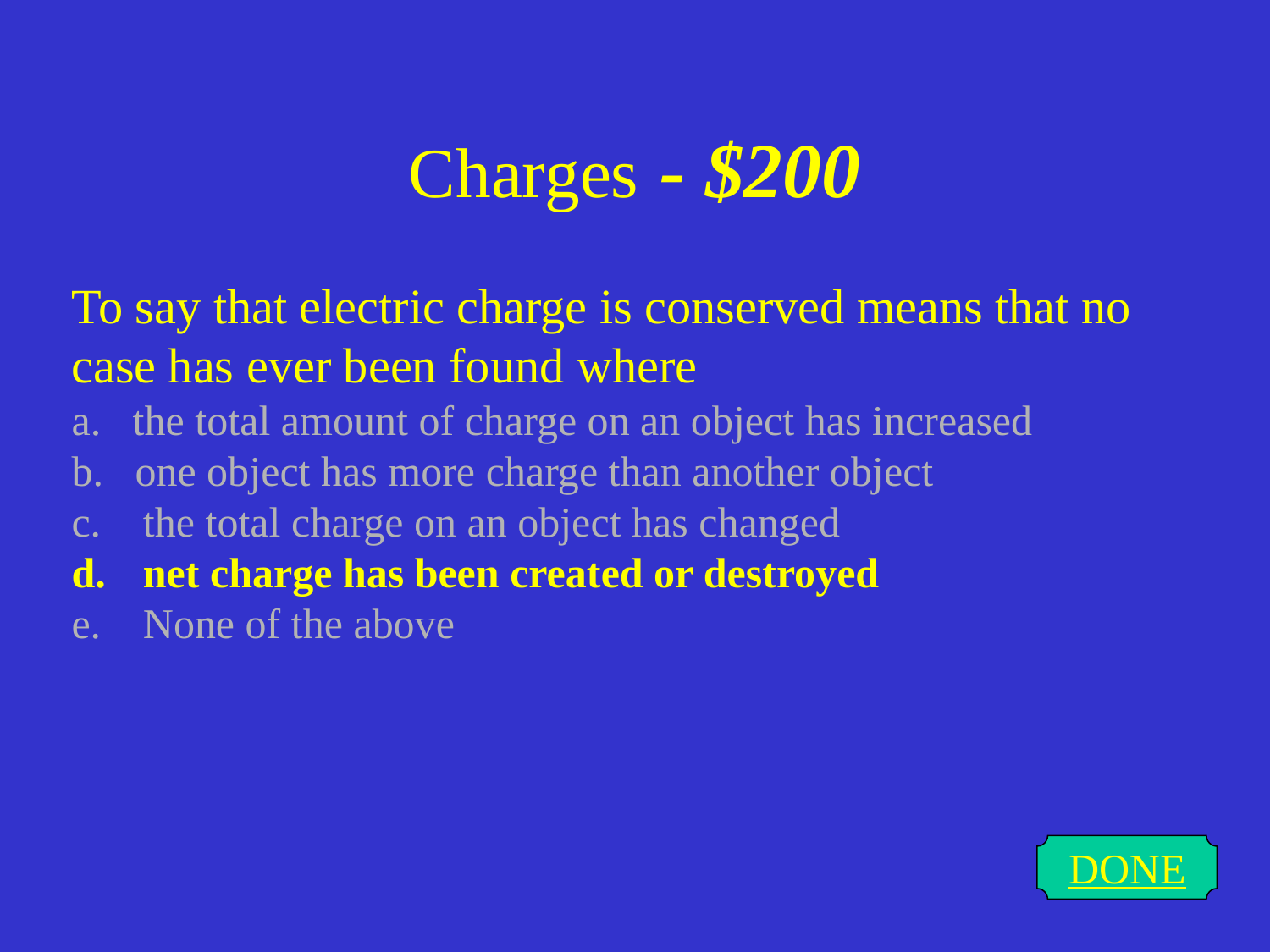

# Charges - $200
To say that electric charge is conserved means that no case has ever been found where
a.   the total amount of charge on an object has increased
b.   one object has more charge than another object
the total charge on an object has changed
net charge has been created or destroyed
None of the above

DONE